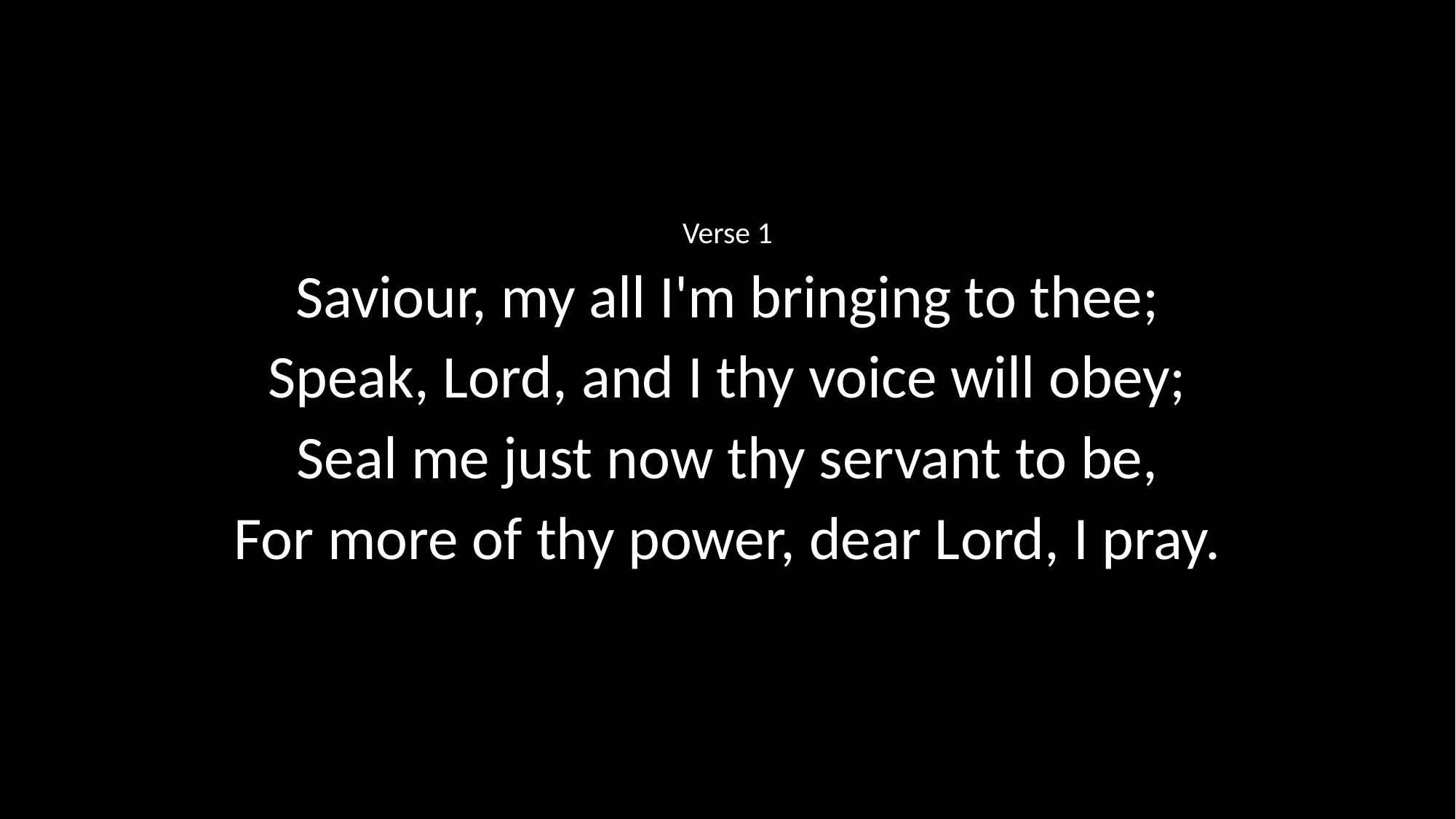

Verse 1
Saviour, my all I'm bringing to thee;
Speak, Lord, and I thy voice will obey;
Seal me just now thy servant to be,
For more of thy power, dear Lord, I pray.